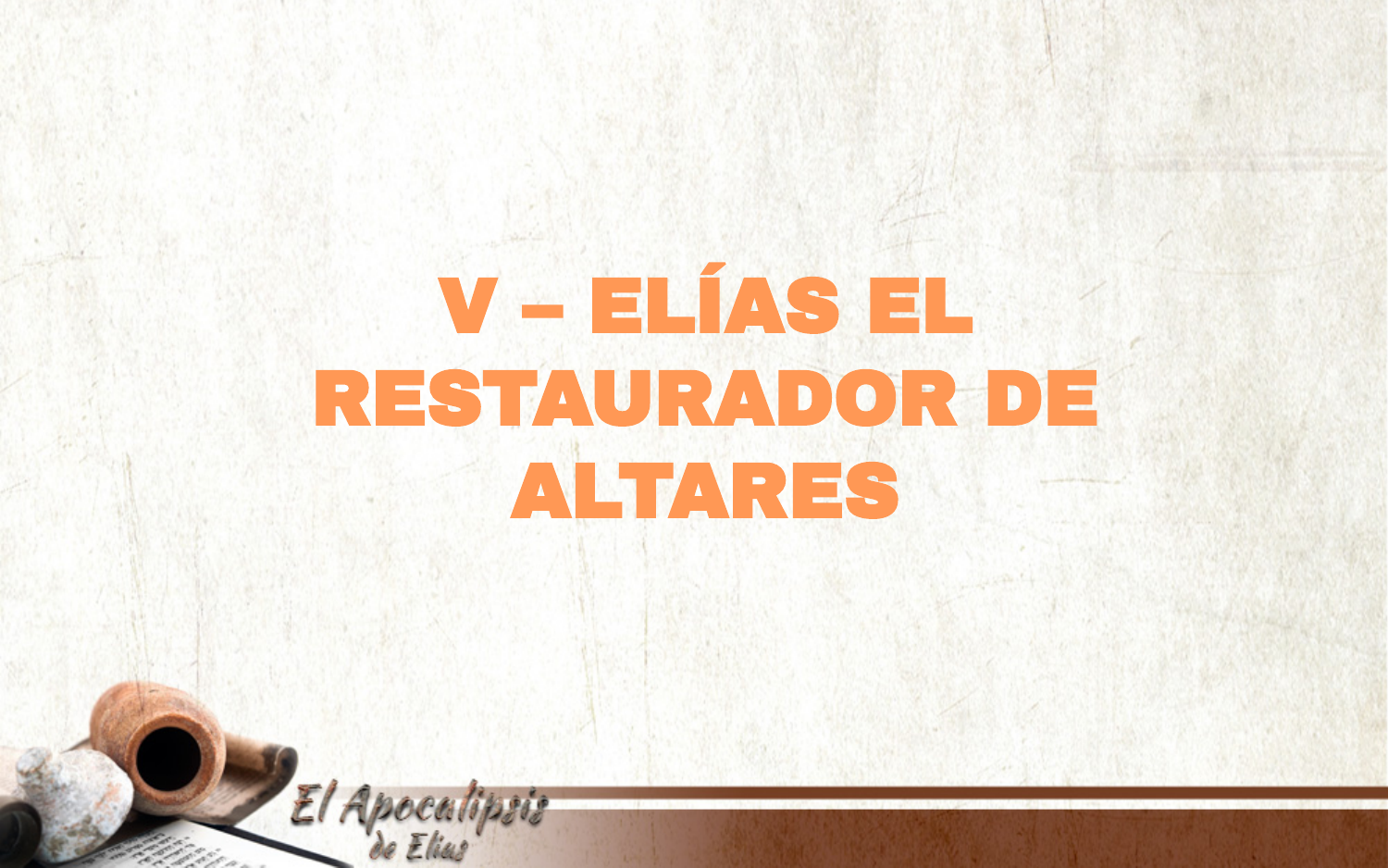

V – ELÍAS EL RESTAURADOR DE ALTARES